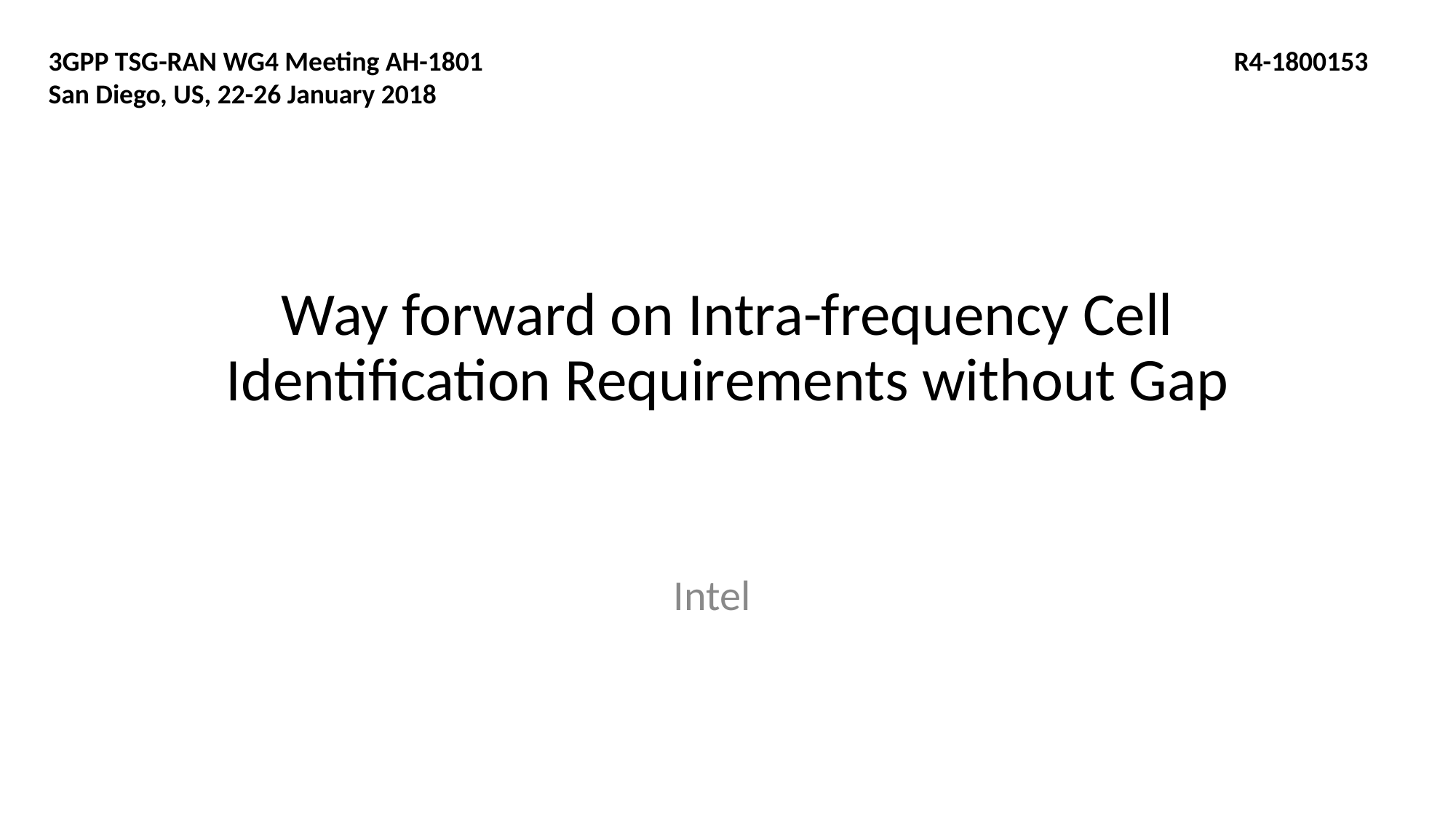

3GPP TSG-RAN WG4 Meeting AH-1801
San Diego, US, 22-26 January 2018
R4-1800153
# Way forward on Intra-frequency Cell Identification Requirements without Gap
Intel